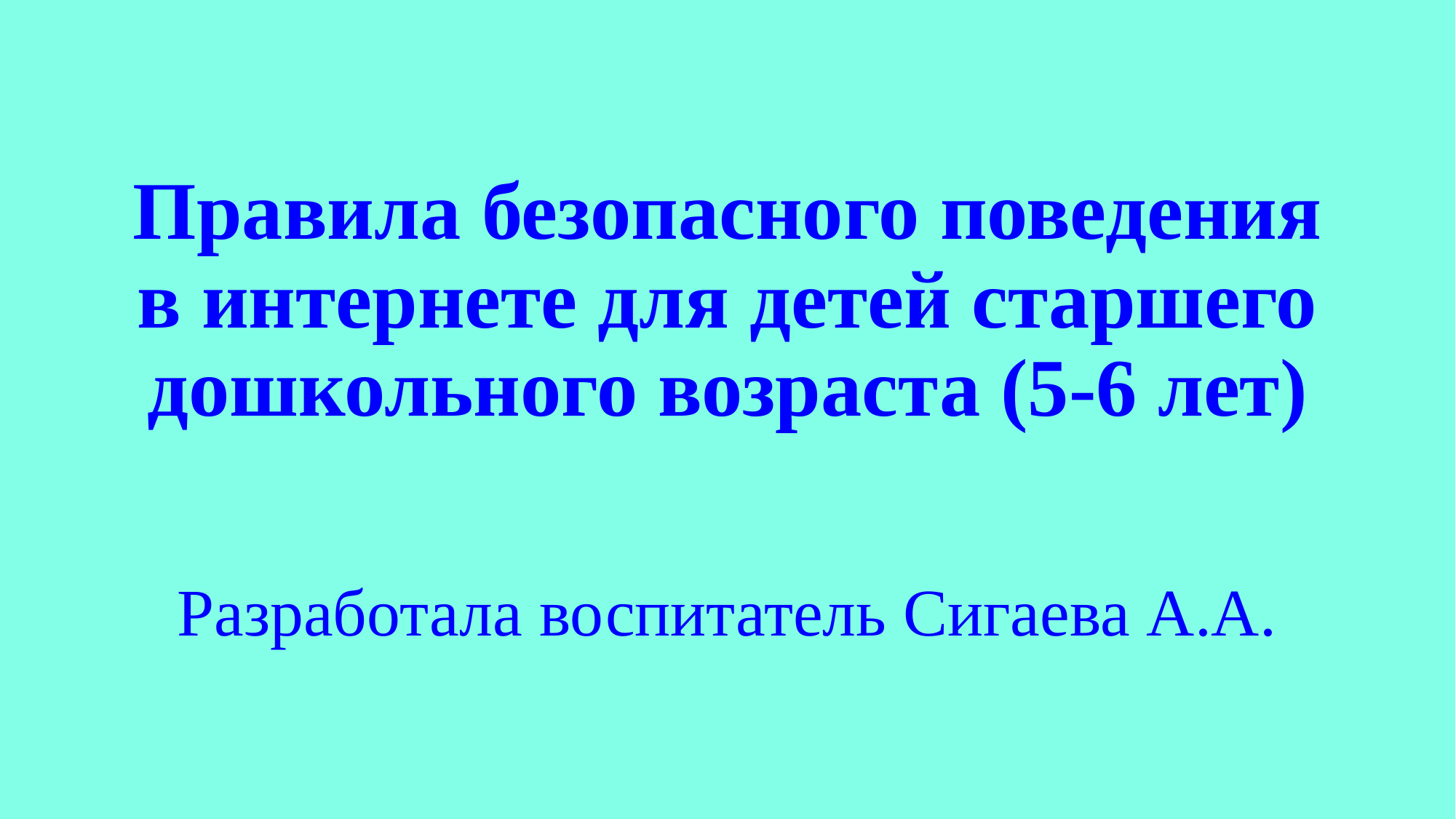

# Правила безопасного поведения в интернете для детей старшего дошкольного возраста (5-6 лет) Разработала воспитатель Сигаева А.А.